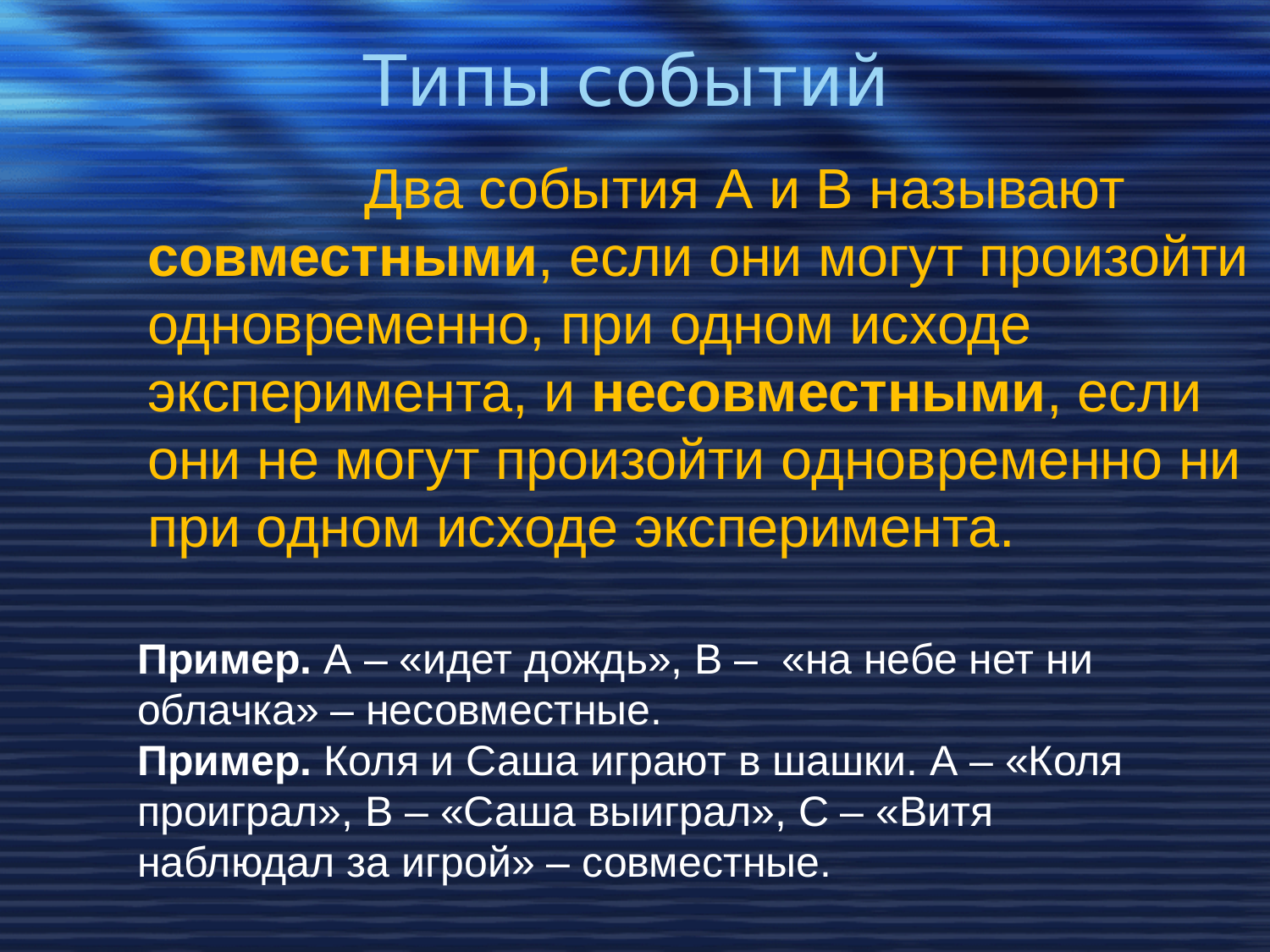

Типы событий
                  Два события А и В называют совместными, если они могут произойти одновременно, при одном исходе эксперимента, и несовместными, если они не могут произойти одновременно ни при одном исходе эксперимента.

Пример. А – «идет дождь», В –  «на небе нет ни облачка» – несовместные.
Пример. Коля и Саша играют в шашки. А – «Коля проиграл», В – «Саша выиграл», С – «Витя наблюдал за игрой» – совместные.